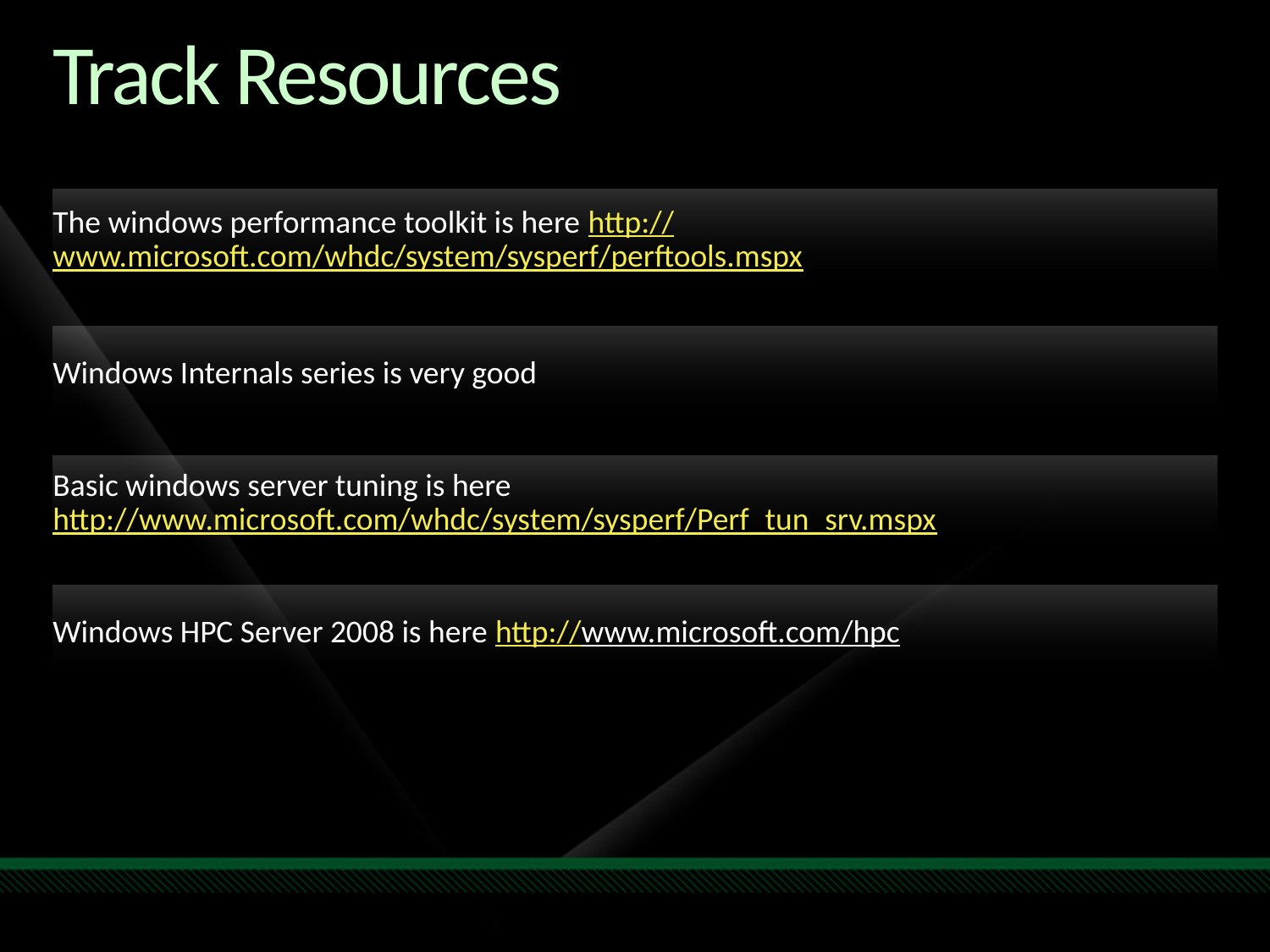

Required Slide
Track PMs will supply the content for this slide,
which will be inserted during
the final scrub.
# Track Resources
The windows performance toolkit is here http://www.microsoft.com/whdc/system/sysperf/perftools.mspx
Windows Internals series is very good
Basic windows server tuning is here http://www.microsoft.com/whdc/system/sysperf/Perf_tun_srv.mspx
Windows HPC Server 2008 is here http://www.microsoft.com/hpc